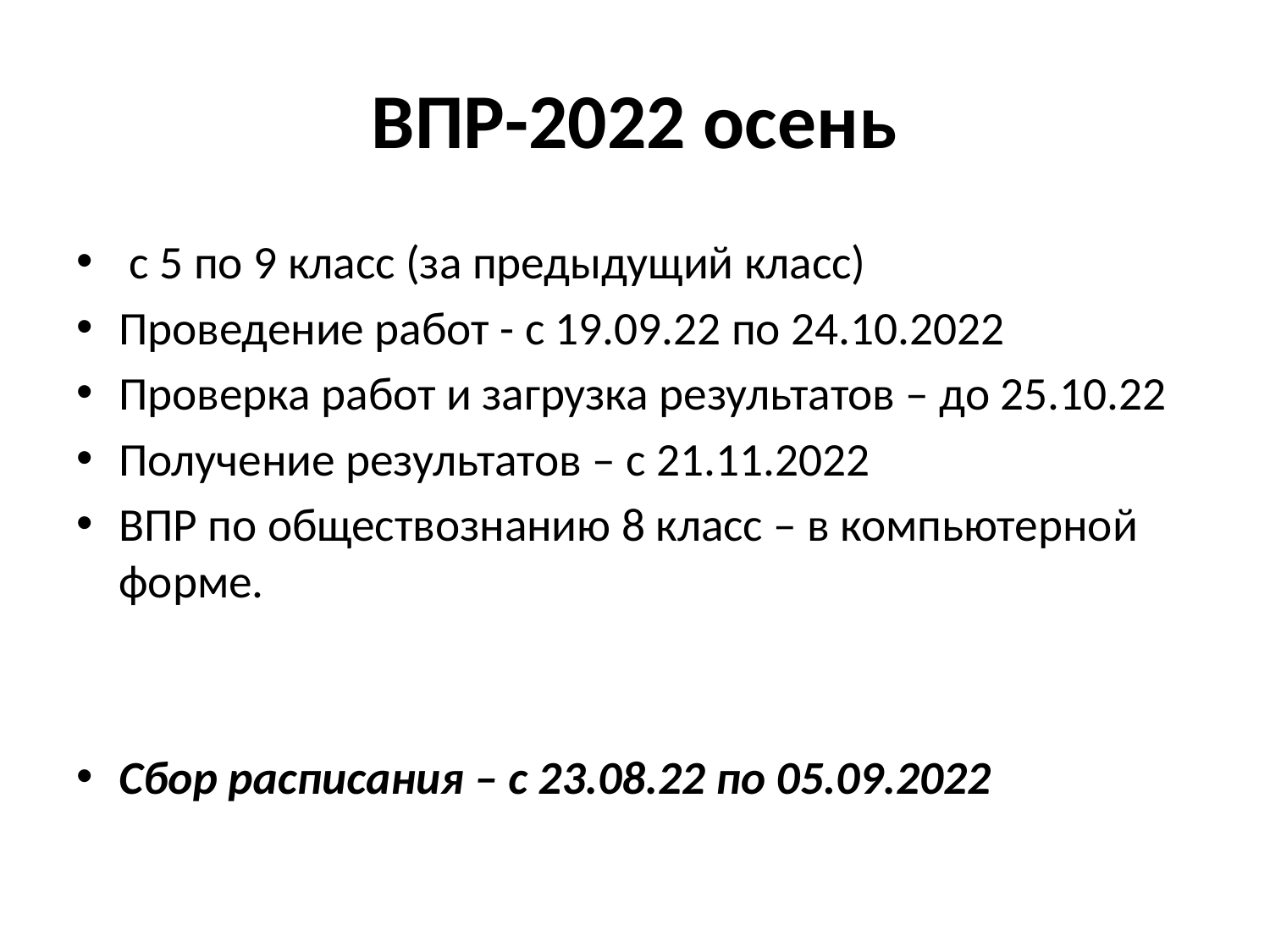

# ВПР-2022 осень
 с 5 по 9 класс (за предыдущий класс)
Проведение работ - с 19.09.22 по 24.10.2022
Проверка работ и загрузка результатов – до 25.10.22
Получение результатов – с 21.11.2022
ВПР по обществознанию 8 класс – в компьютерной форме.

Сбор расписания – с 23.08.22 по 05.09.2022